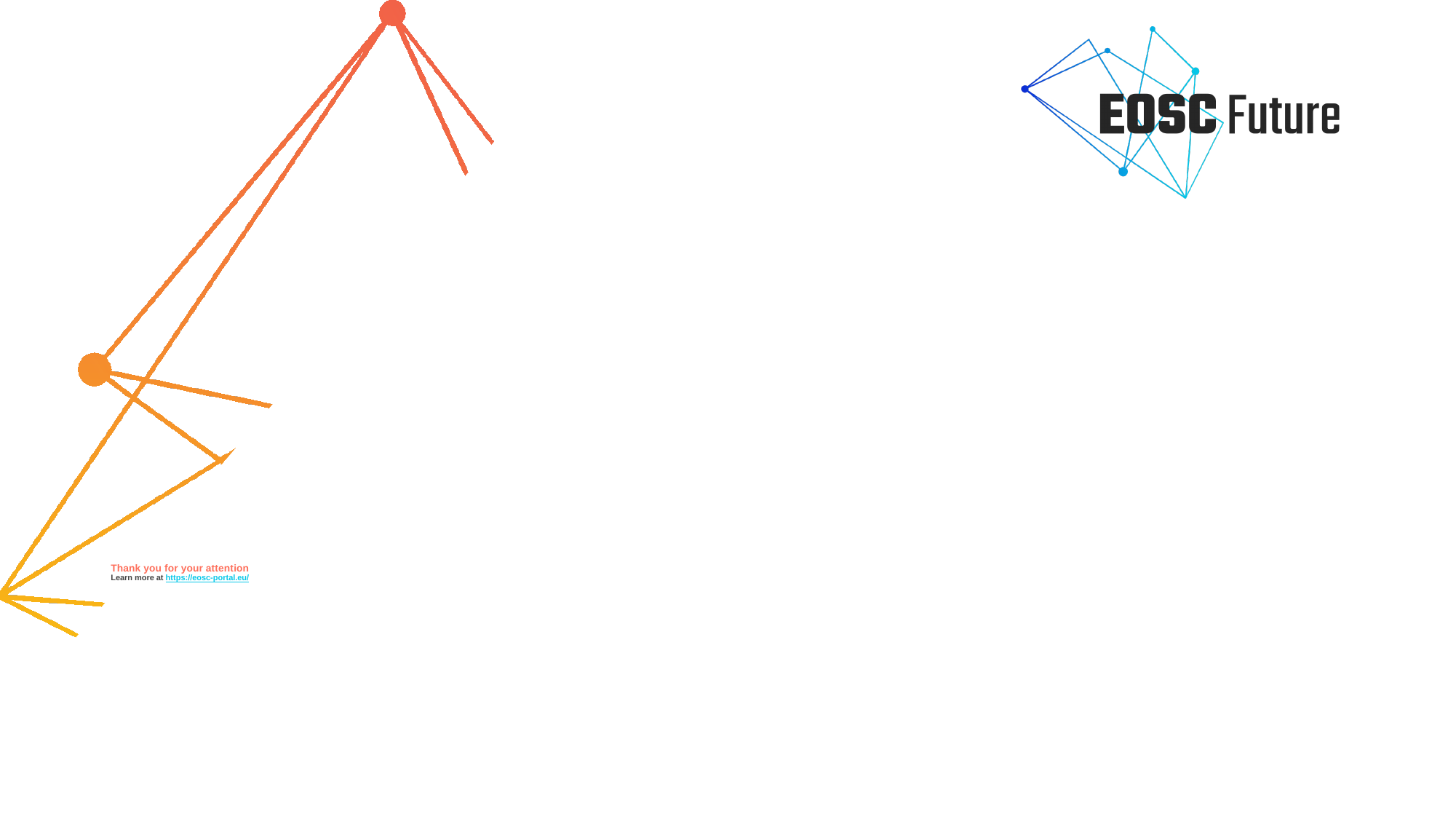

# Thank you for your attention
Learn more at https://eosc-portal.eu/